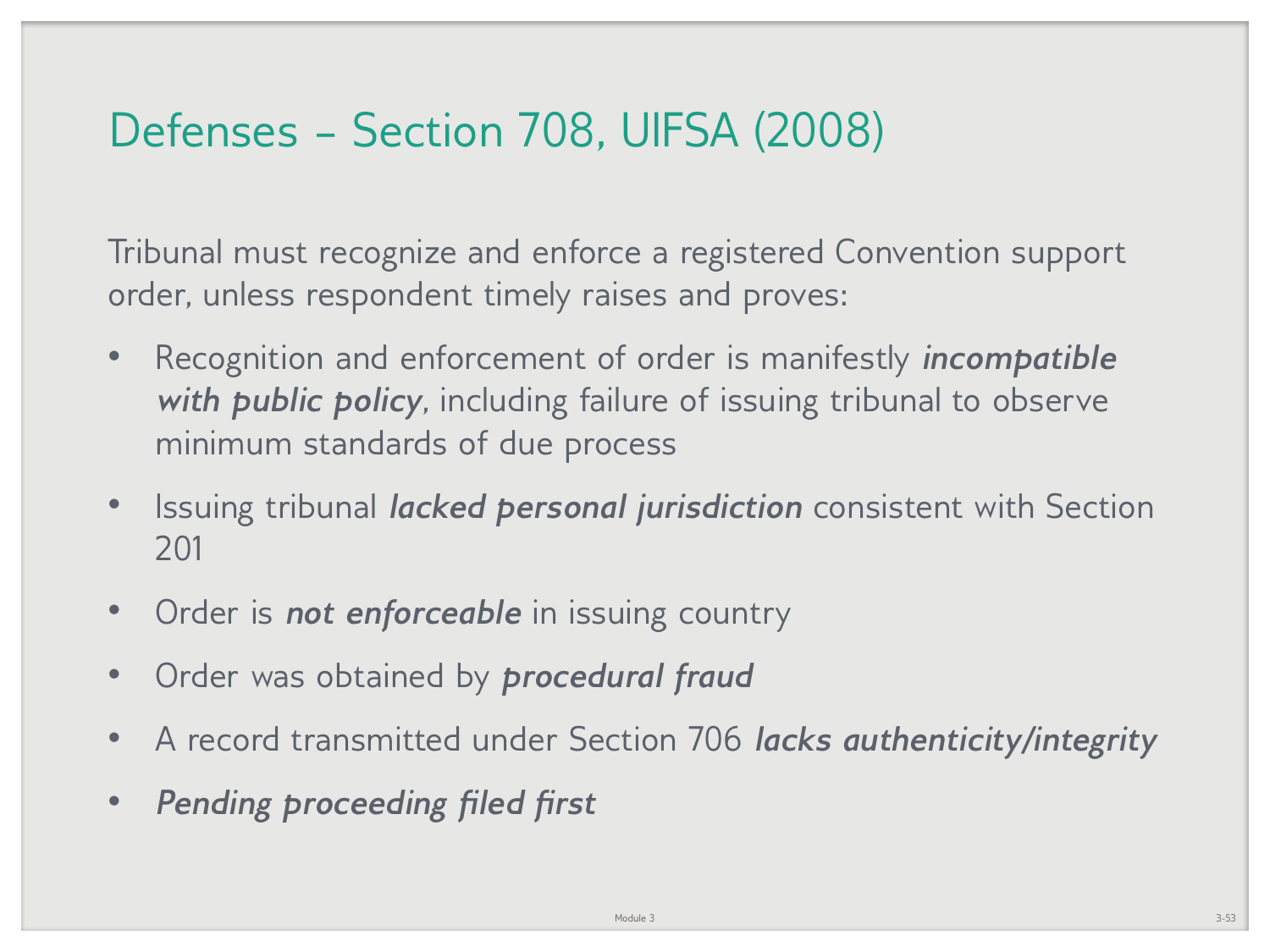

# Defenses – Section 708, UIFSA (2008)
Tribunal must recognize and enforce a registered Convention support order, unless respondent timely raises and proves:
Recognition and enforcement of order is manifestly incompatible with public policy, including failure of issuing tribunal to observe minimum standards of due process
Issuing tribunal lacked personal jurisdiction consistent with Section 201
Order is not enforceable in issuing country
Order was obtained by procedural fraud
A record transmitted under Section 706 lacks authenticity/integrity
Pending proceeding filed first

Module 3
3-53